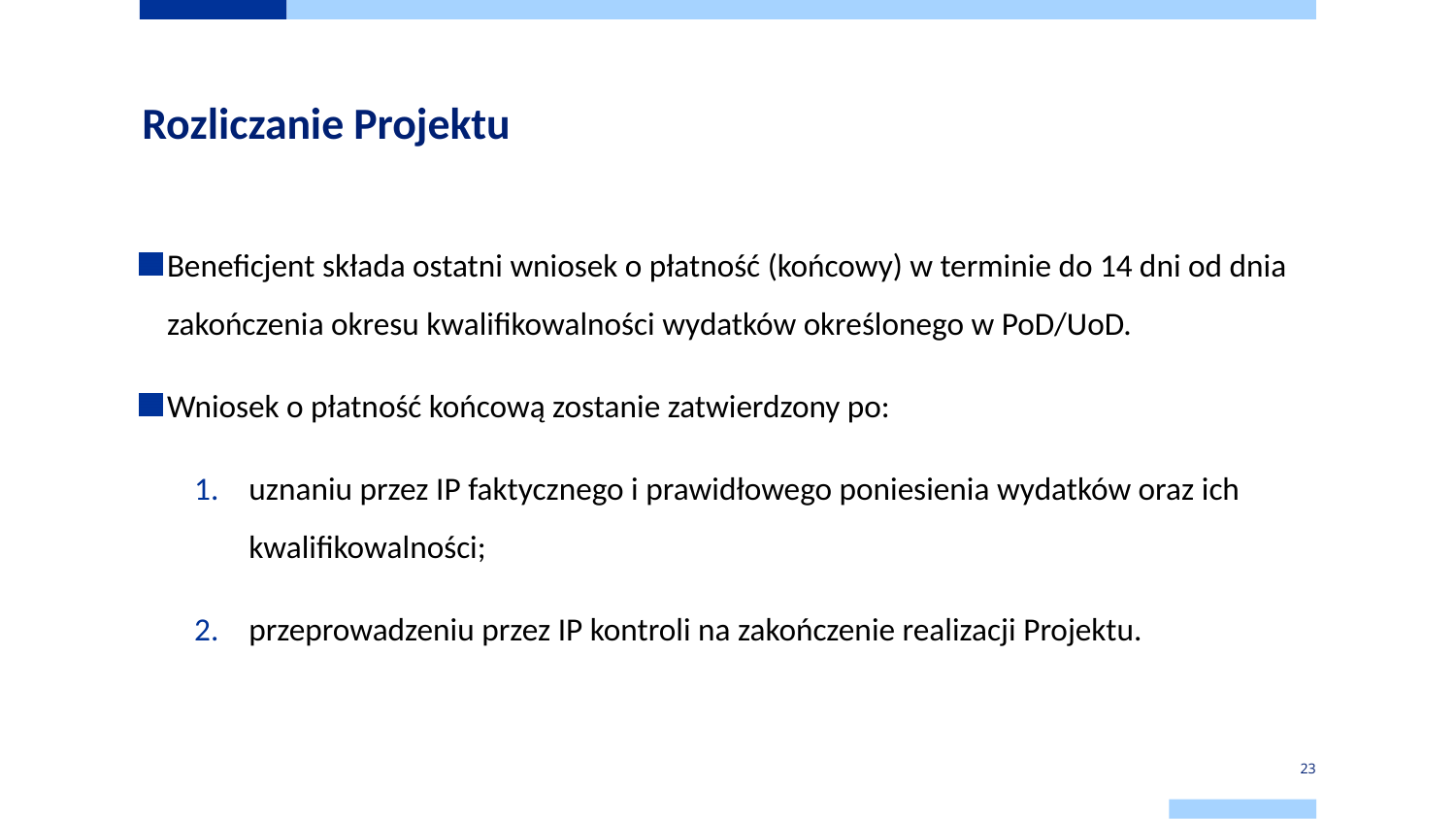

# Rozliczanie Projektu

Beneficjent składa ostatni wniosek o płatność (końcowy) w terminie do 14 dni od dnia zakończenia okresu kwalifikowalności wydatków określonego w PoD/UoD.
Wniosek o płatność końcową zostanie zatwierdzony po:
uznaniu przez IP faktycznego i prawidłowego poniesienia wydatków oraz ich kwalifikowalności;
przeprowadzeniu przez IP kontroli na zakończenie realizacji Projektu.
23